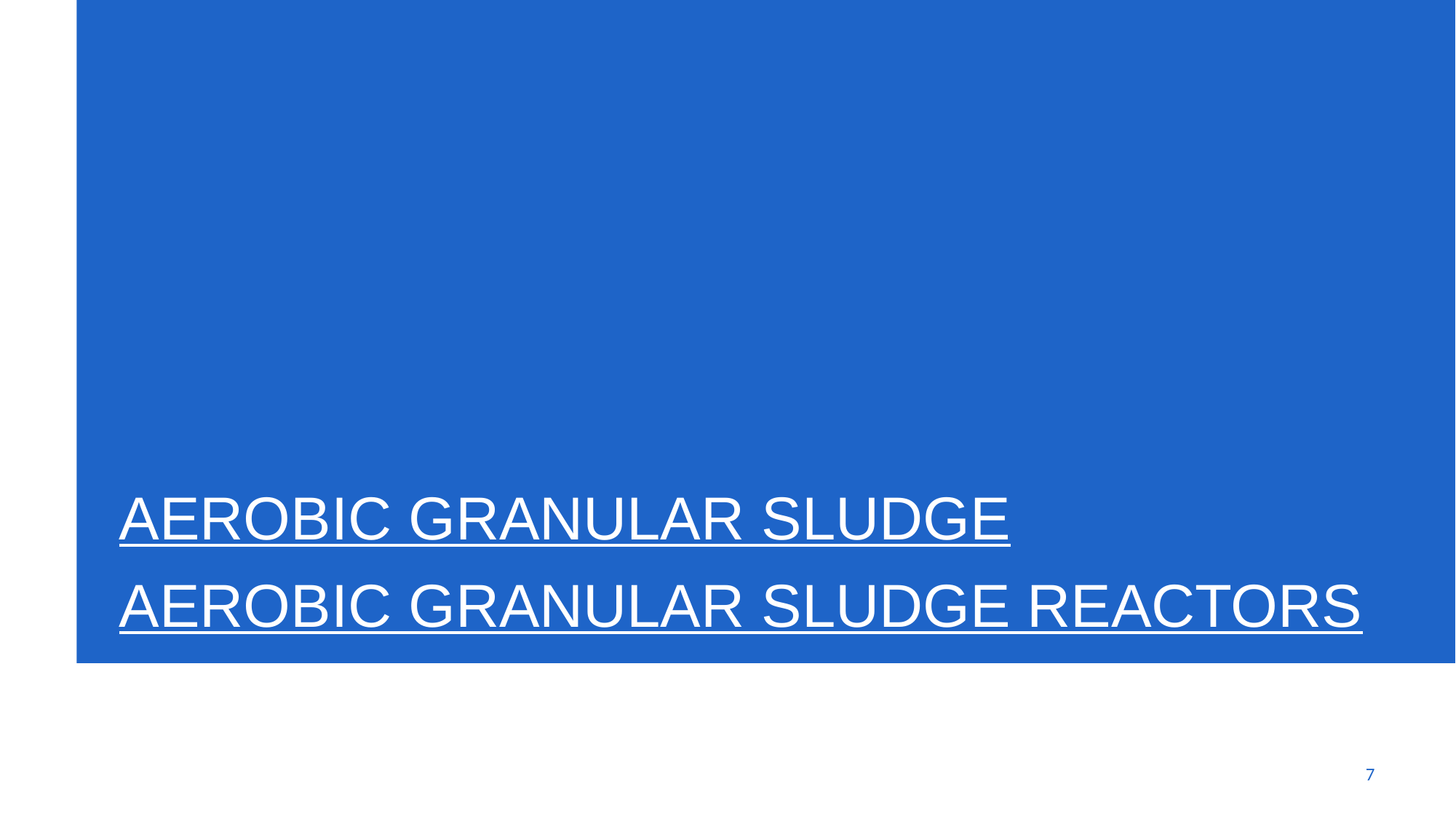

# aerobic granular sludge aerobic granular sludge reactors
7